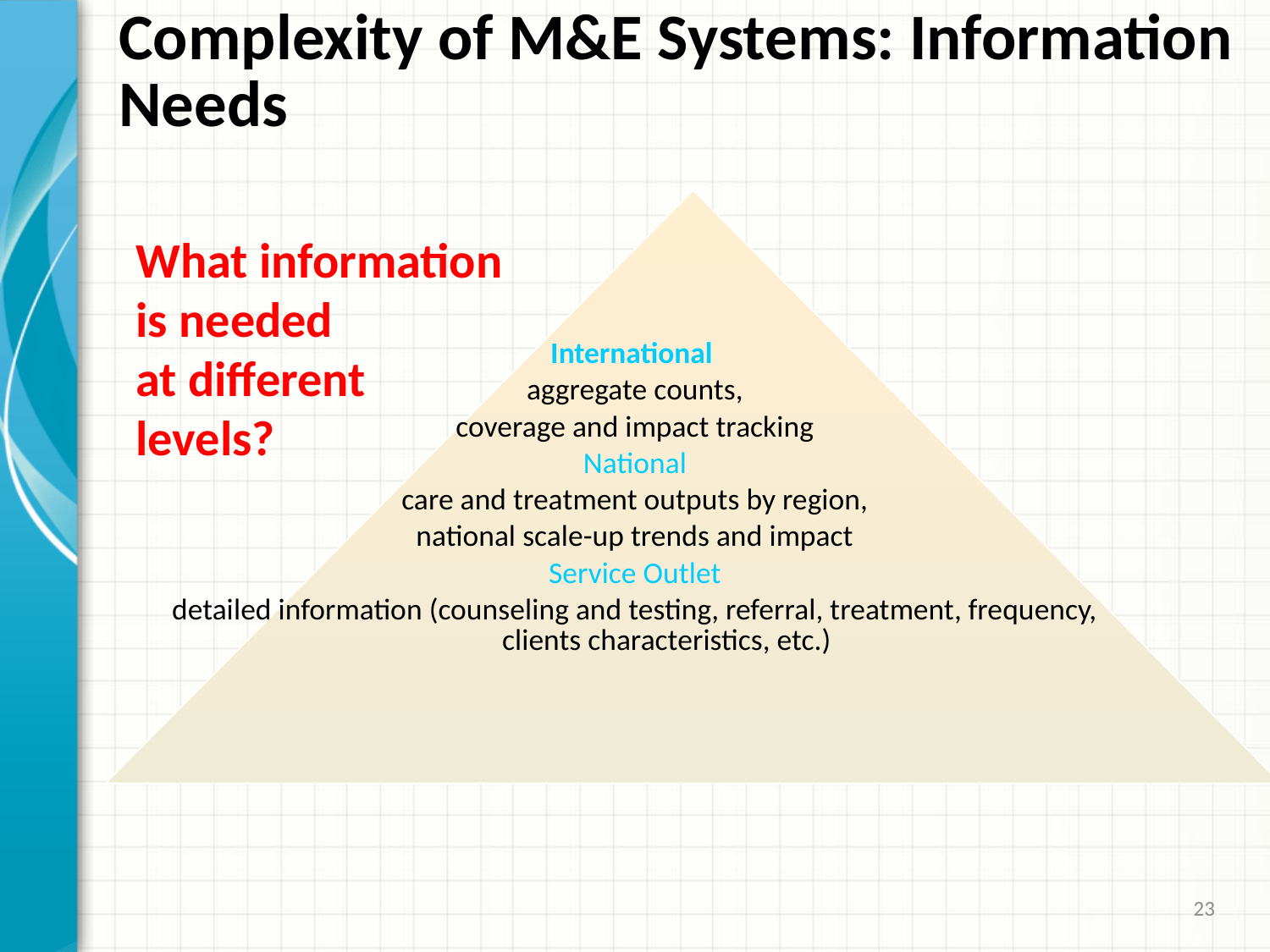

# Complexity of M&E Systems: Information Needs

What information
is needed
at different
levels?

International
aggregate counts,
coverage and impact tracking
National
care and treatment outputs by region,
national scale-up trends and impact
Service Outlet
detailed information (counseling and testing, referral, treatment, frequency, clients characteristics, etc.)

23